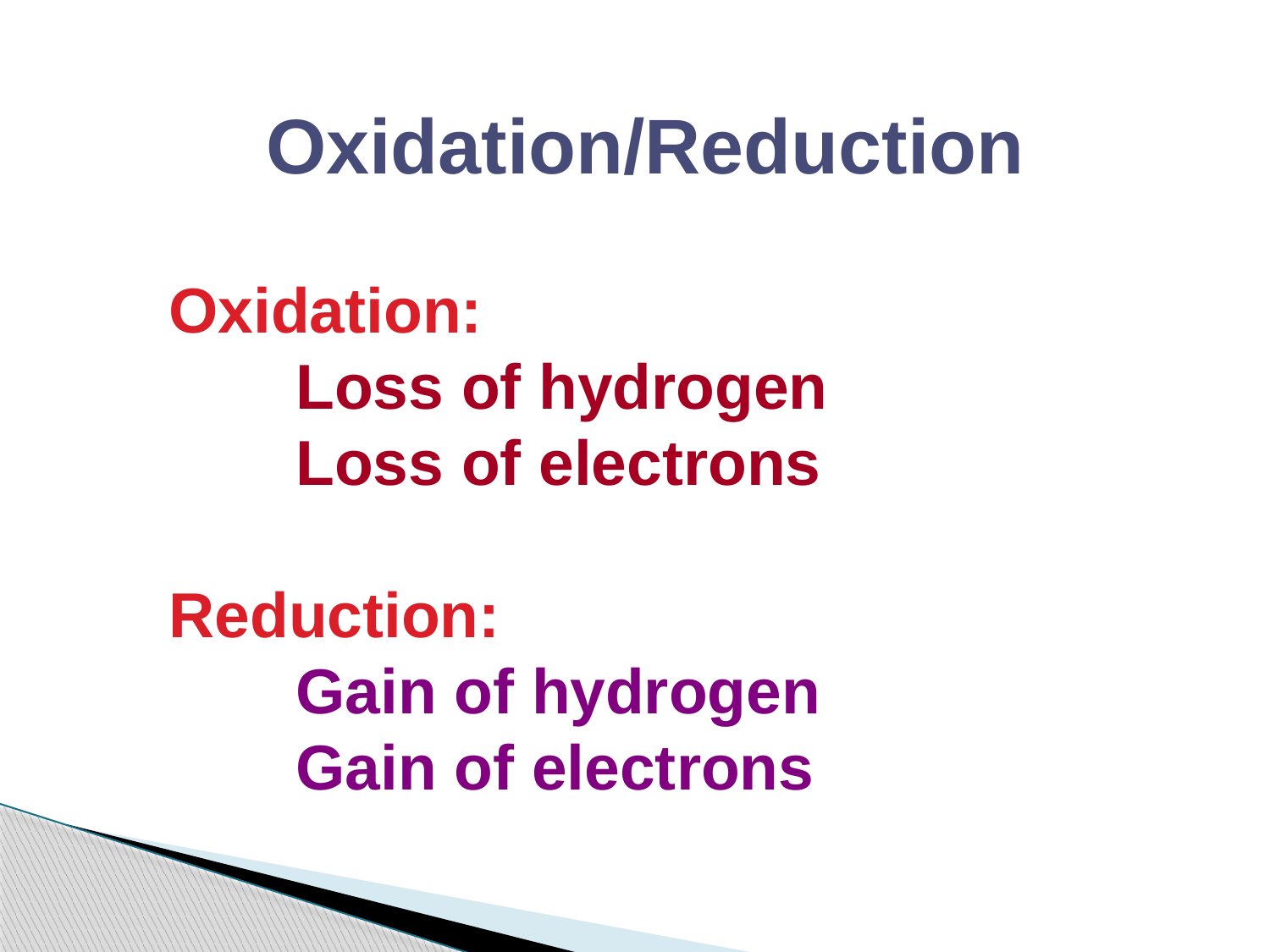

# Oxidation/Reduction
Oxidation:
	Loss of hydrogen
	Loss of electrons

Reduction:
	Gain of hydrogen
	Gain of electrons